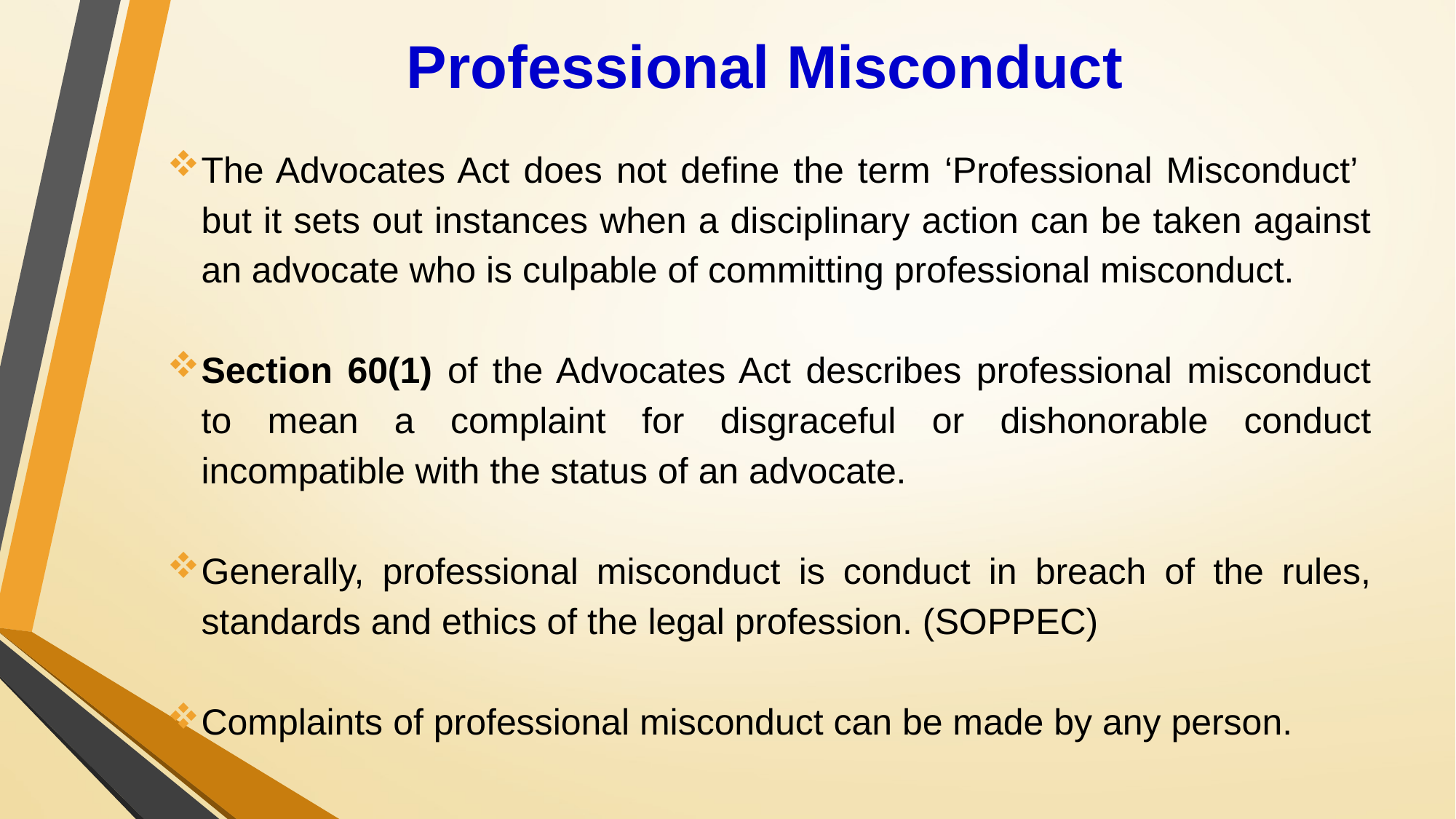

# Professional Misconduct
The Advocates Act does not define the term ‘Professional Misconduct’  but it sets out instances when a disciplinary action can be taken against an advocate who is culpable of committing professional misconduct.

Section 60(1) of the Advocates Act describes professional misconduct to mean a complaint for disgraceful or dishonorable conduct incompatible with the status of an advocate.

Generally, professional misconduct is conduct in breach of the rules, standards and ethics of the legal profession. (SOPPEC)

Complaints of professional misconduct can be made by any person.